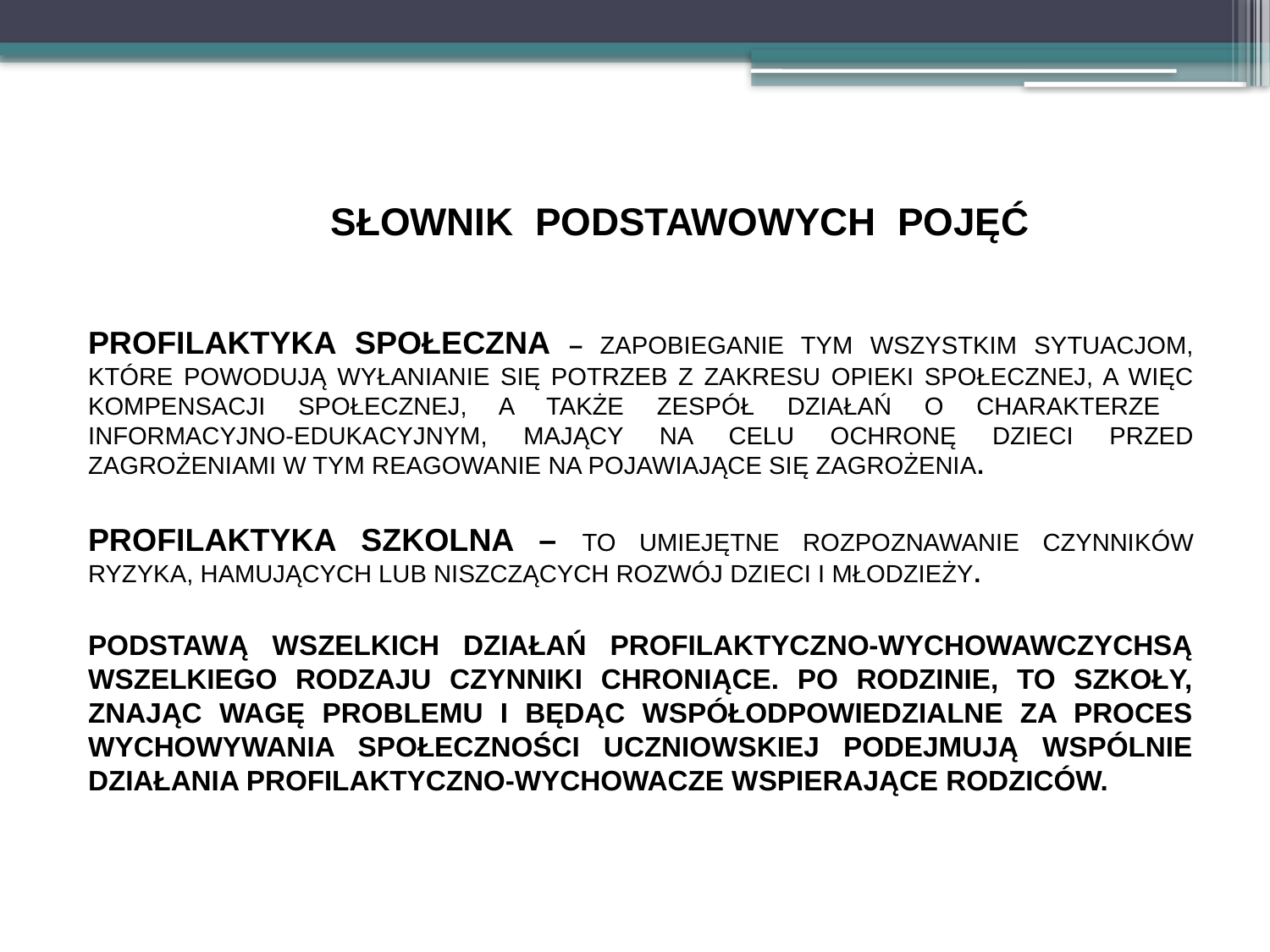

# SŁOWNIK  PODSTAWOWYCH  POJĘĆ
	PROFILAKTYKA SPOŁECZNA – ZAPOBIEGANIE TYM WSZYSTKIM SYTUACJOM, KTÓRE POWODUJĄ WYŁANIANIE SIĘ POTRZEB Z ZAKRESU OPIEKI SPOŁECZNEJ, A WIĘC KOMPENSACJI SPOŁECZNEJ, A TAKŻE ZESPÓŁ DZIAŁAŃ O CHARAKTERZE  INFORMACYJNO-EDUKACYJNYM, MAJĄCY NA CELU OCHRONĘ DZIECI PRZED ZAGROŻENIAMI W TYM REAGOWANIE NA POJAWIAJĄCE SIĘ ZAGROŻENIA.

	PROFILAKTYKA SZKOLNA – TO UMIEJĘTNE ROZPOZNAWANIE CZYNNIKÓW RYZYKA, HAMUJĄCYCH LUB NISZCZĄCYCH ROZWÓJ DZIECI I MŁODZIEŻY.

	PODSTAWĄ WSZELKICH DZIAŁAŃ PROFILAKTYCZNO-WYCHOWAWCZYCHSĄ WSZELKIEGO RODZAJU CZYNNIKI CHRONIĄCE. PO RODZINIE, TO SZKOŁY, ZNAJĄC WAGĘ PROBLEMU I BĘDĄC WSPÓŁODPOWIEDZIALNE ZA PROCES WYCHOWYWANIA SPOŁECZNOŚCI UCZNIOWSKIEJ PODEJMUJĄ WSPÓLNIE DZIAŁANIA PROFILAKTYCZNO-WYCHOWACZE WSPIERAJĄCE RODZICÓW.